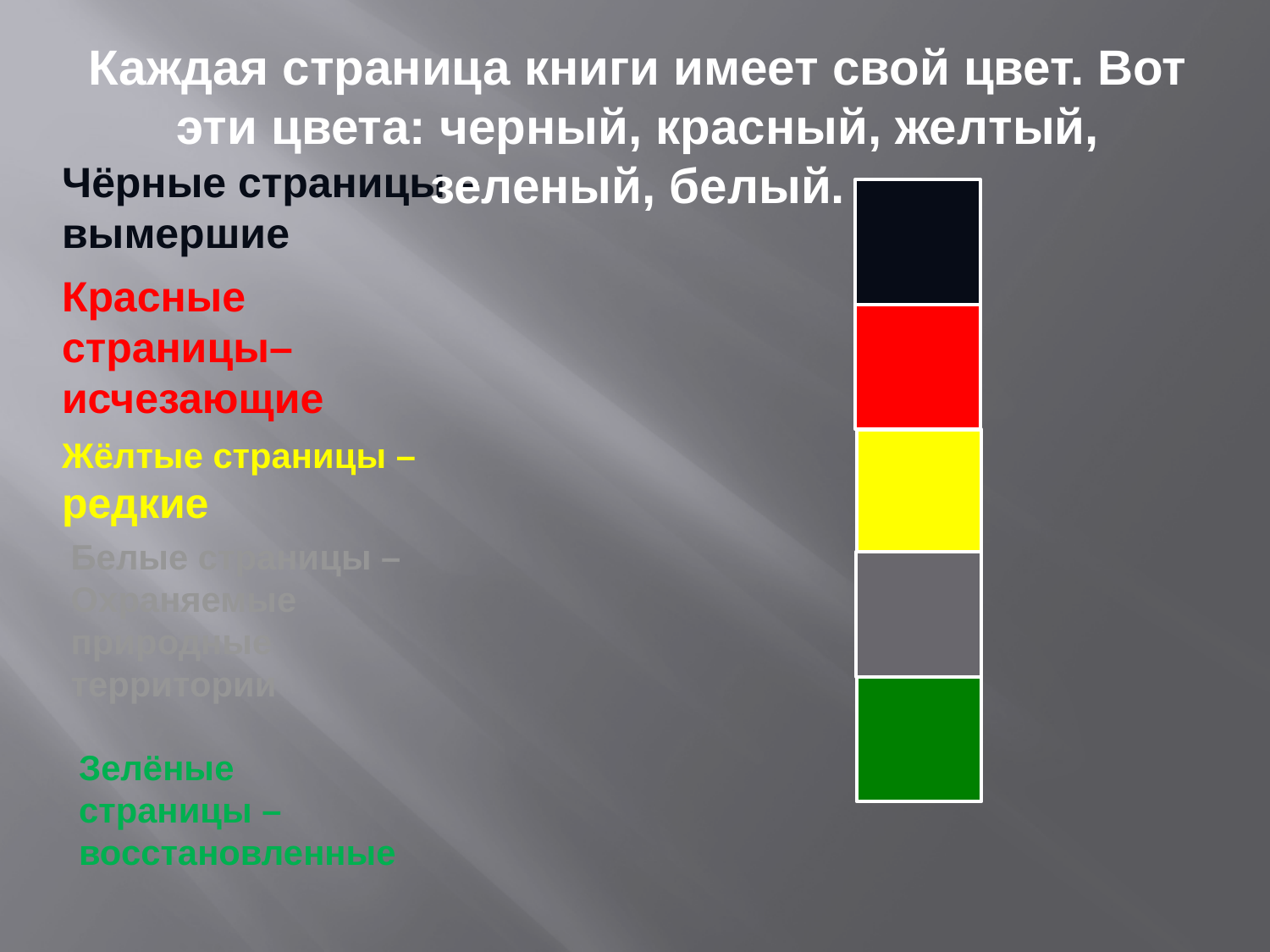

Каждая страница книги имеет свой цвет. Вот эти цвета: черный, красный, желтый, зеленый, белый.
Чёрные страницы –
вымершие

Красные страницы–
исчезающие

Жёлтые страницы –
редкие

Белые страницы –
Охраняемые природные территории

Зелёные страницы –
восстановленные